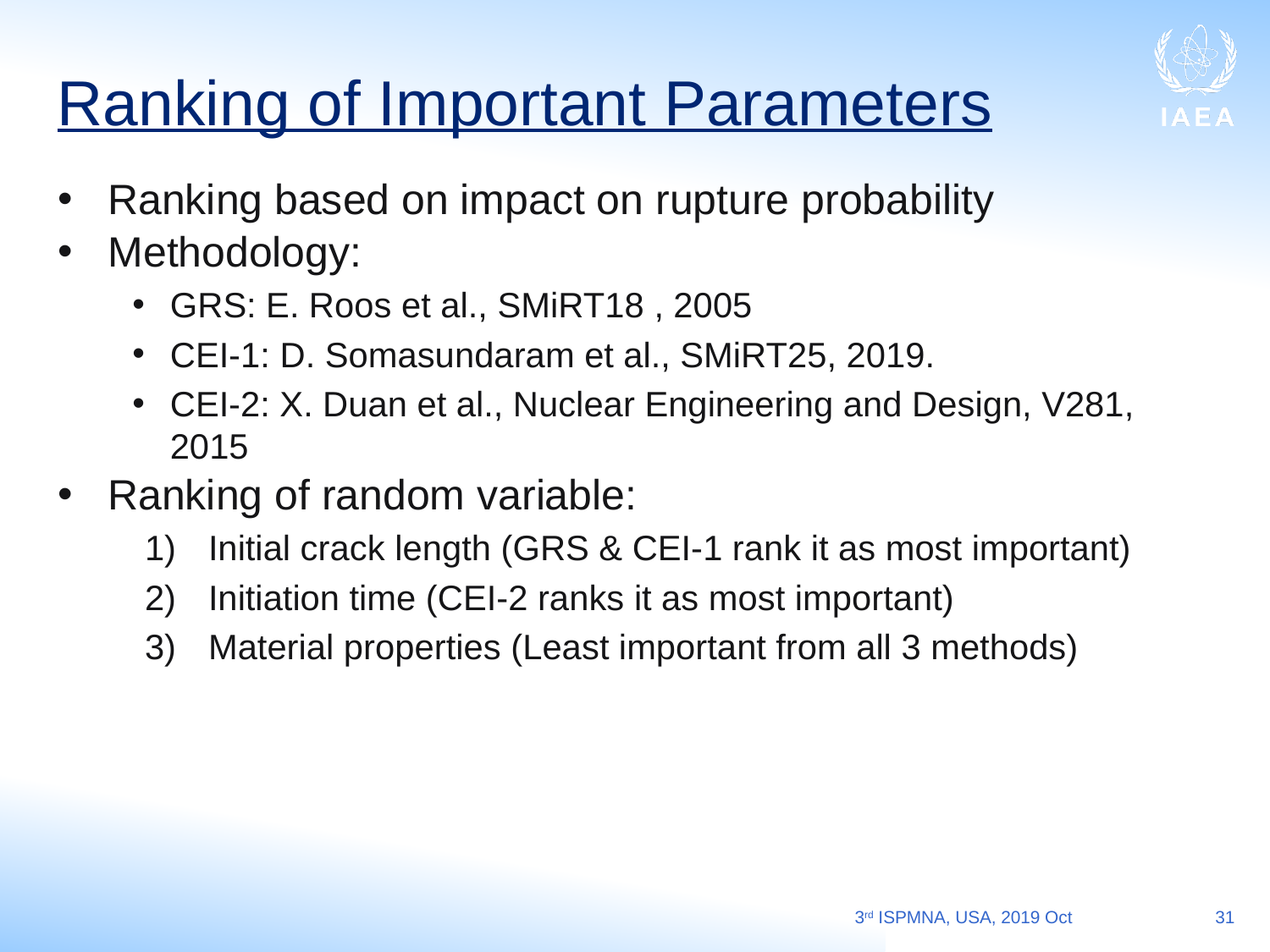

Ranking of Important Parameters
Ranking based on impact on rupture probability
Methodology:
GRS: E. Roos et al., SMiRT18 , 2005
CEI-1: D. Somasundaram et al., SMiRT25, 2019.
CEI-2: X. Duan et al., Nuclear Engineering and Design, V281, 2015
Ranking of random variable:
Initial crack length (GRS & CEI-1 rank it as most important)
Initiation time (CEI-2 ranks it as most important)
Material properties (Least important from all 3 methods)
31
3rd ISPMNA, USA, 2019 Oct